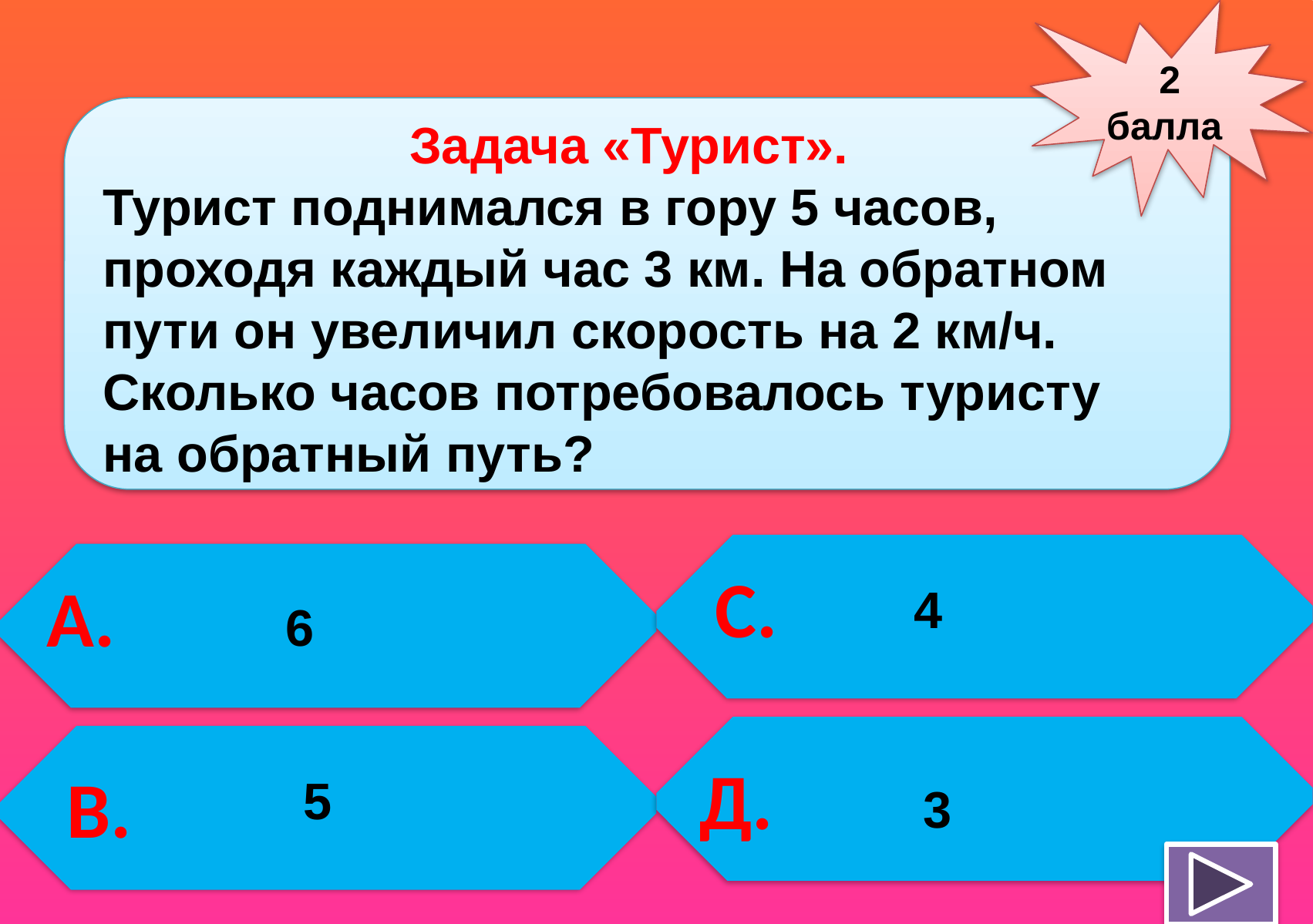

2 балла

Задача «Турист».
Турист поднимался в гору 5 часов, проходя каждый час 3 км. На обратном пути он увеличил скорость на 2 км/ч. Сколько часов потребовалось туристу на обратный путь?

С.

А.
4
6

Д.
В.
5
3